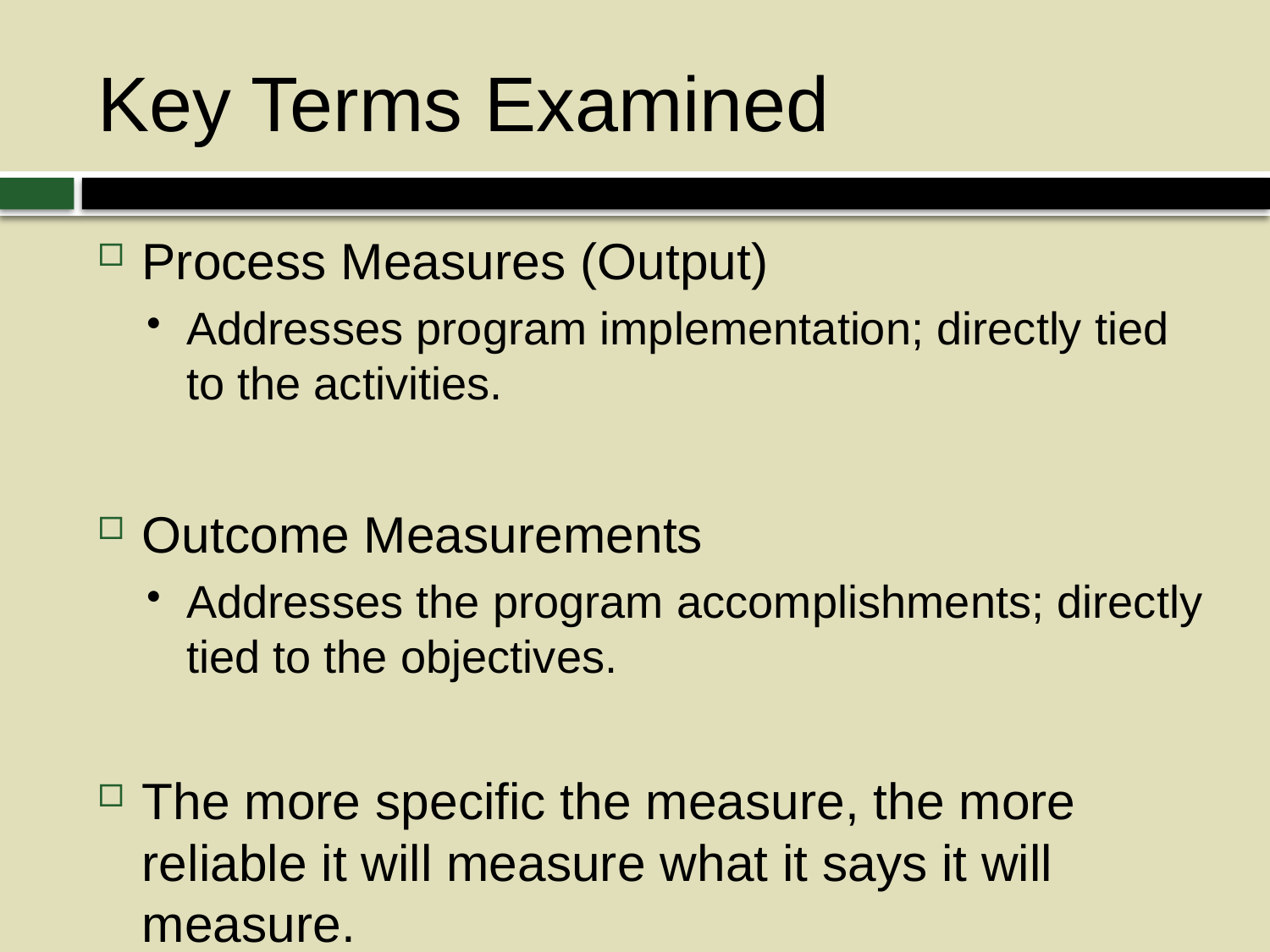

# Key Terms Examined
Process Measures (Output)
Addresses program implementation; directly tied to the activities.

Outcome Measurements
Addresses the program accomplishments; directly tied to the objectives.

The more specific the measure, the more reliable it will measure what it says it will measure.